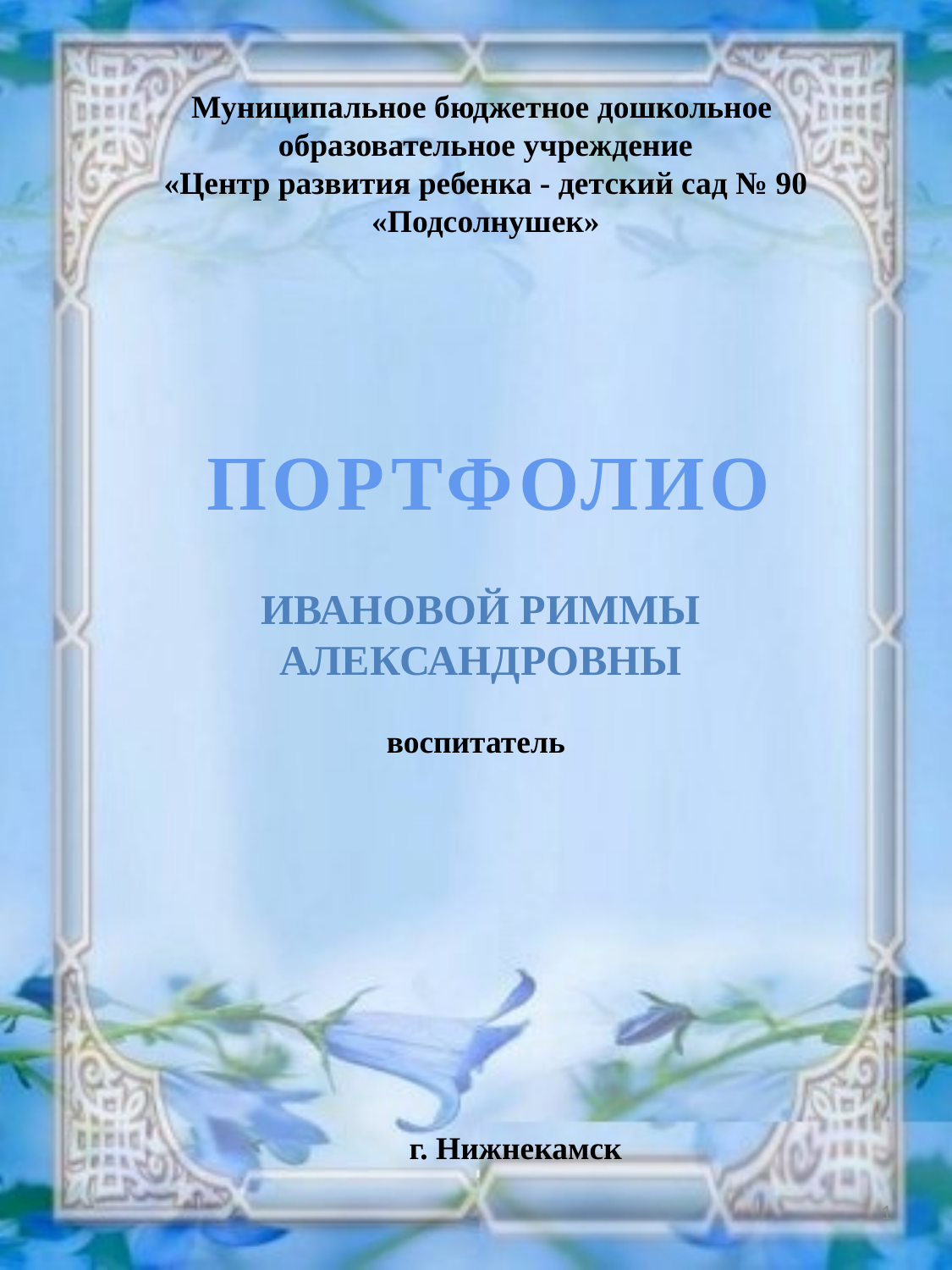

Муниципальное бюджетное дошкольное
образовательное учреждение
«Центр развития ребенка - детский сад № 90 «Подсолнушек»
ПОРТФОЛИО
ИВАНОВОЙ РИММЫ АЛЕКСАНДРОВНЫ
воспитатель
г. Нижнекамск
1